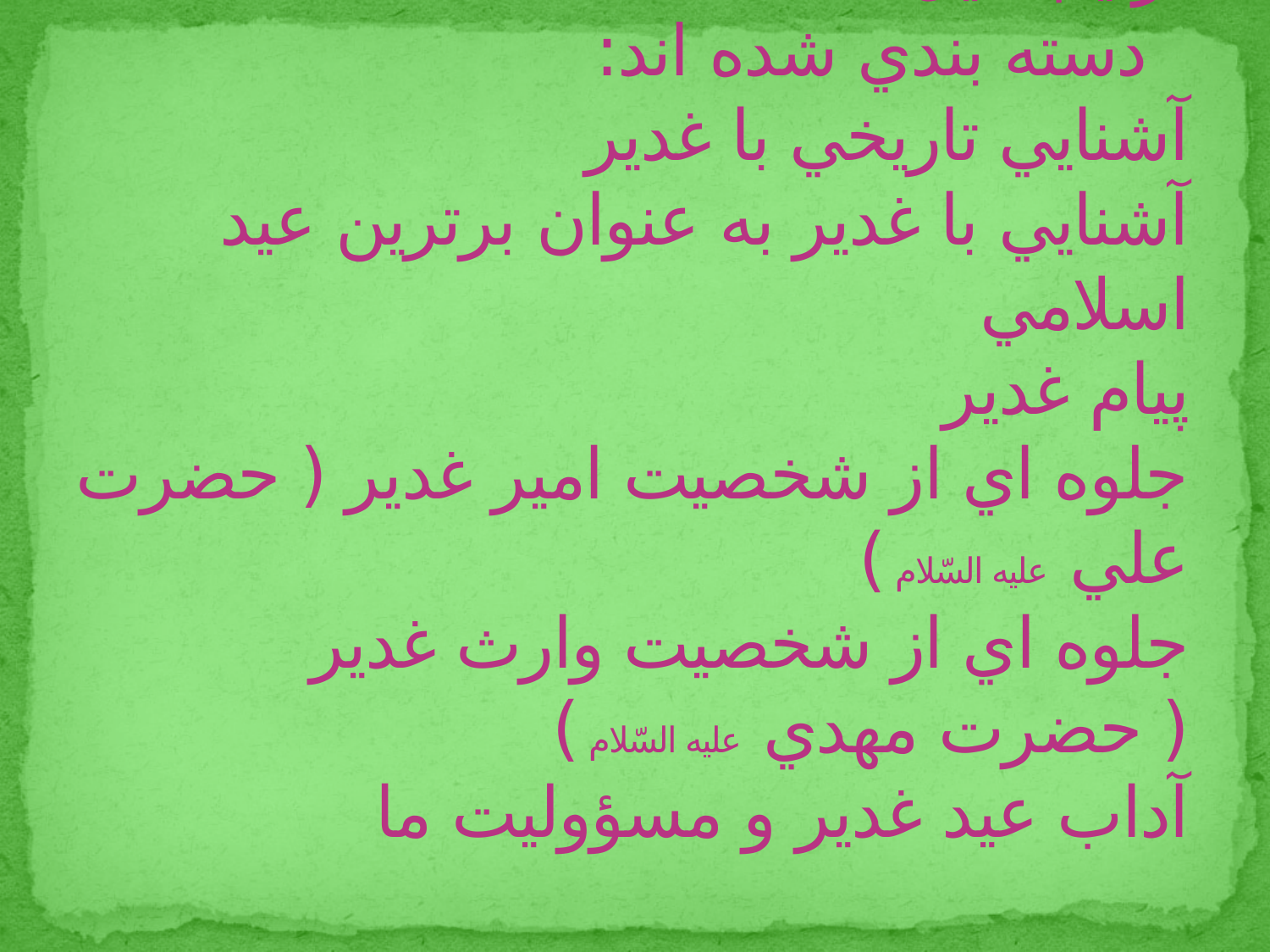

# پرسش هاي كتاب در شش موضوع به ترتيب ذيل دسته بندي شده اند: آشنايي تاريخي با غدير آشنايي با غدير به عنوان برترين عيد اسلامي پيام غدير جلوه اي از شخصيت امير غدير ( حضرت علي عليه السّلام ) جلوه اي از شخصيت وارث غدير ( حضرت مهدي عليه السّلام ) آداب عيد غدير و مسؤوليت ما